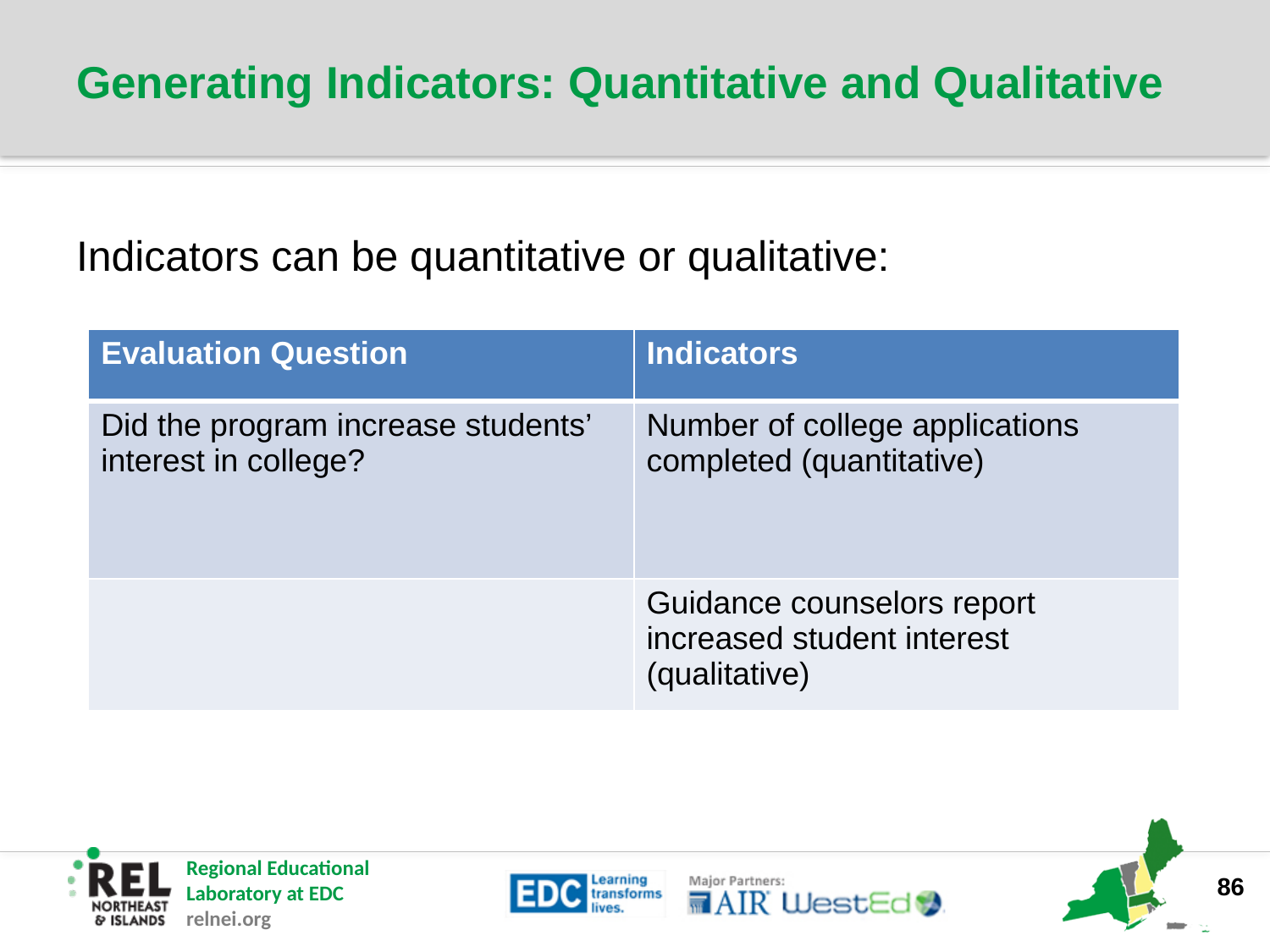

# Generating Indicators: Quantitative and Qualitative
Indicators can be quantitative or qualitative:

| Evaluation Question | Indicators |
| --- | --- |
| Did the program increase students’ interest in college? | Number of college applications completed (quantitative) |
|  | Guidance counselors report increased student interest (qualitative) |
86